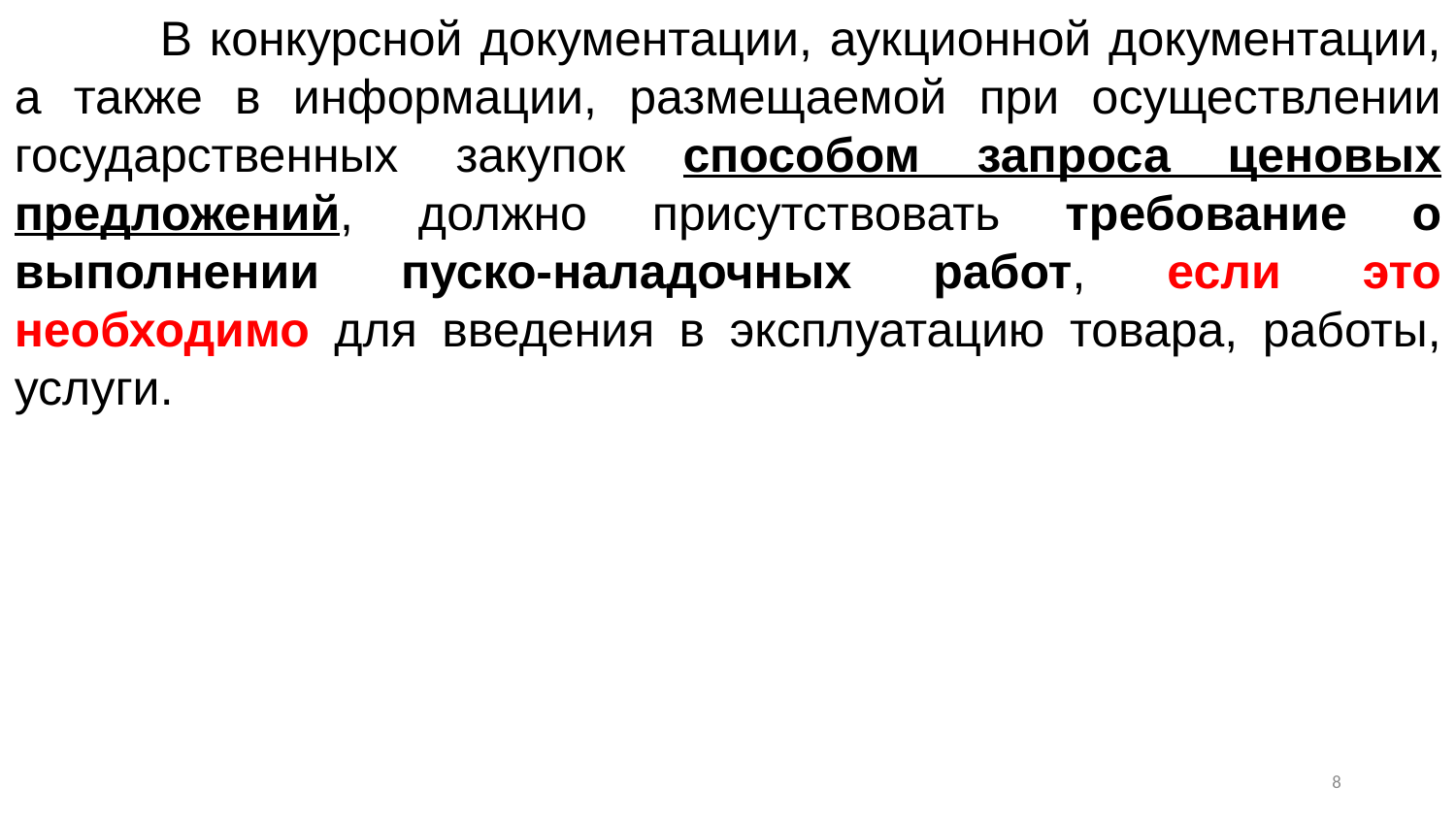

В конкурсной документации, аукционной документации, а также в информации, размещаемой при осуществлении государственных закупок способом запроса ценовых предложений, должно присутствовать требование о выполнении пуско-наладочных работ, если это необходимо для введения в эксплуатацию товара, работы, услуги.
8